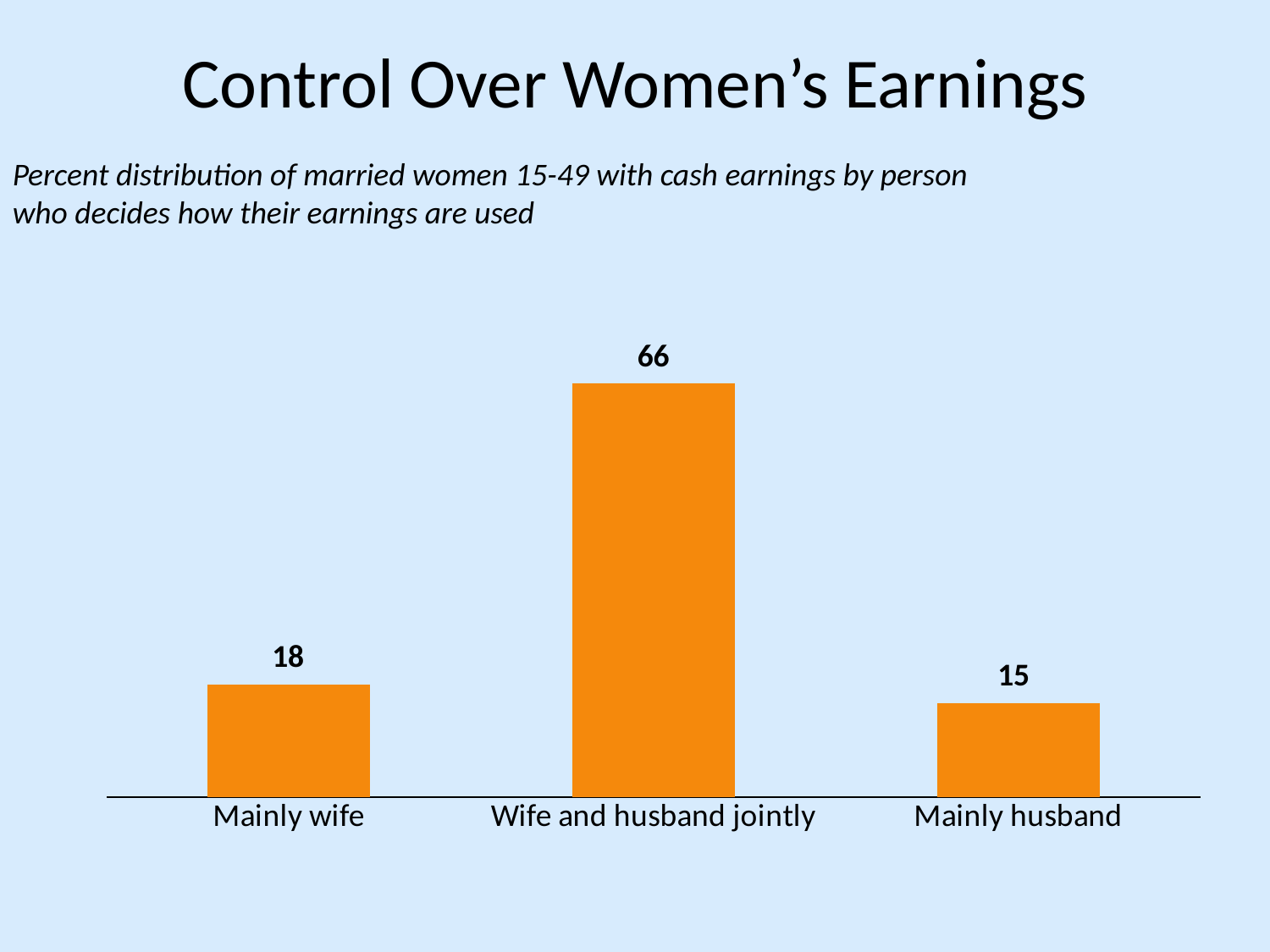

# Control Over Women’s Earnings
Percent distribution of married women 15-49 with cash earnings by person who decides how their earnings are used

### Chart

| Category |  |
|---|---|
| Mainly wife | 18.0 |
| Wife and husband jointly | 66.0 |
| Mainly husband | 15.0 |